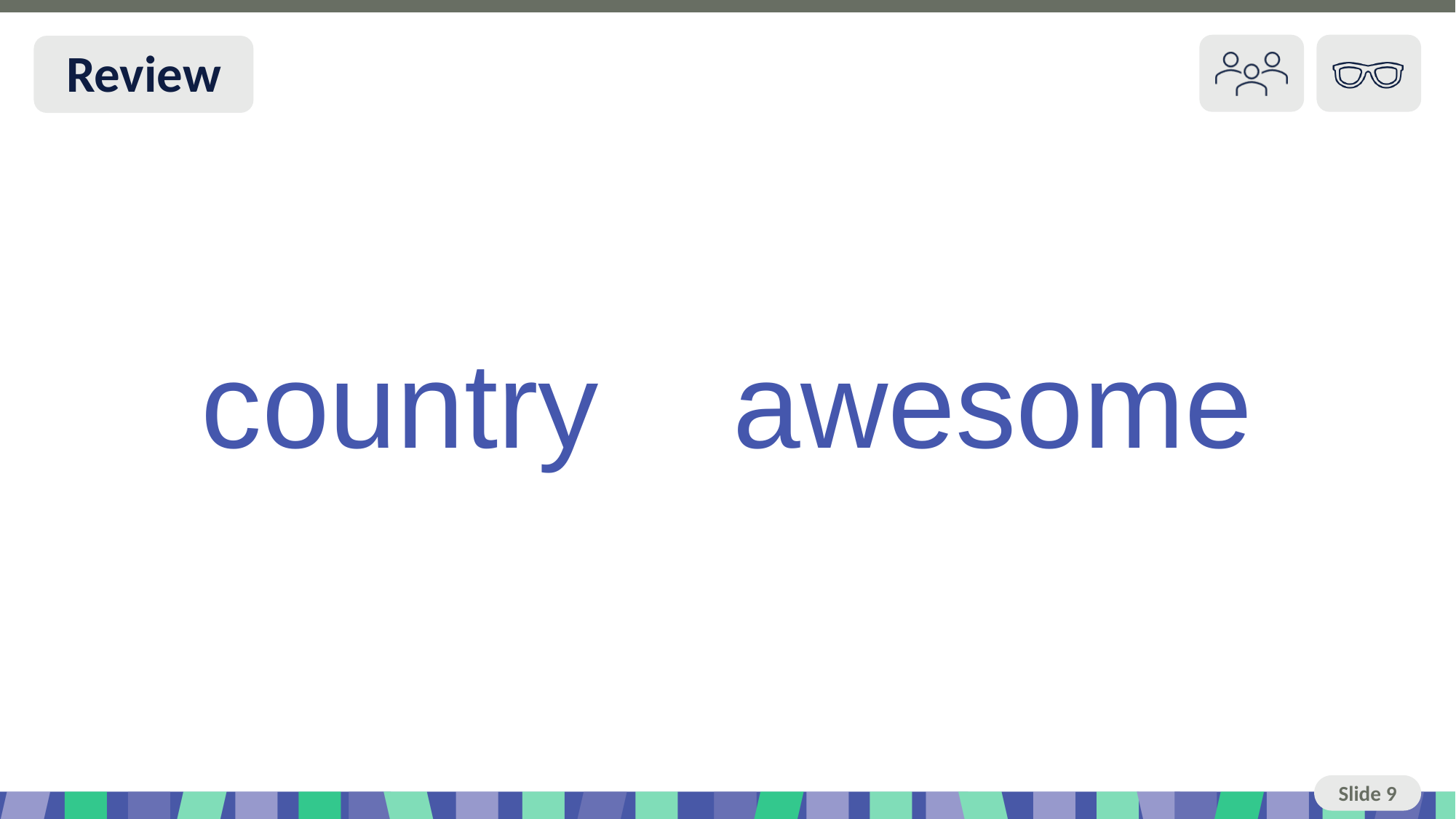

Slide 9 Review You do
country    awesome